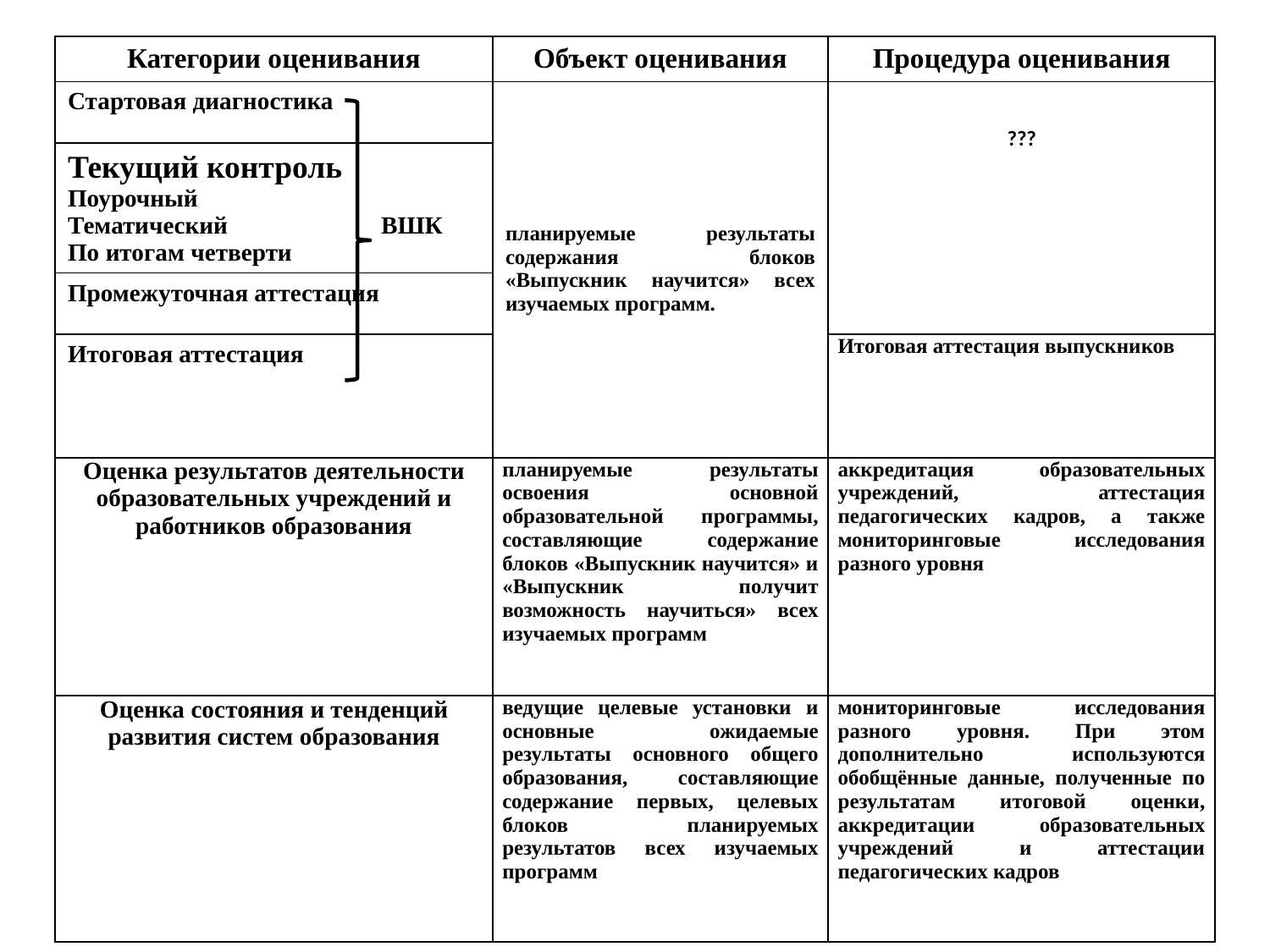

| Категории оценивания | Объект оценивания | Процедура оценивания |
| --- | --- | --- |
| Стартовая диагностика | планируемые результаты содержания блоков «Выпускник научится» всех изучаемых программ. | ??? |
| Текущий контроль Поурочный Тематический ВШК По итогам четверти |  |  |
| Промежуточная аттестация |  |  |
| Итоговая аттестация |  | Итоговая аттестация выпускников |
| Оценка результатов деятельности образовательных учреждений и работников образования | планируемые результаты освоения основной образовательной программы, составляющие содержание блоков «Выпускник научится» и «Выпускник получит возможность научиться» всех изучаемых программ | аккредитация образовательных учреждений, аттестация педагогических кадров, а также мониторинговые исследования разного уровня |
| Оценка состояния и тенденций развития систем образования | ведущие целевые установки и основные ожидаемые результаты основного общего образования, составляющие содержание первых, целевых блоков планируемых результатов всех изучаемых программ | мониторинговые исследования разного уровня. При этом дополнительно используются обобщённые данные, полученные по результатам итоговой оценки, аккредитации образовательных учреждений и аттестации педагогических кадров |